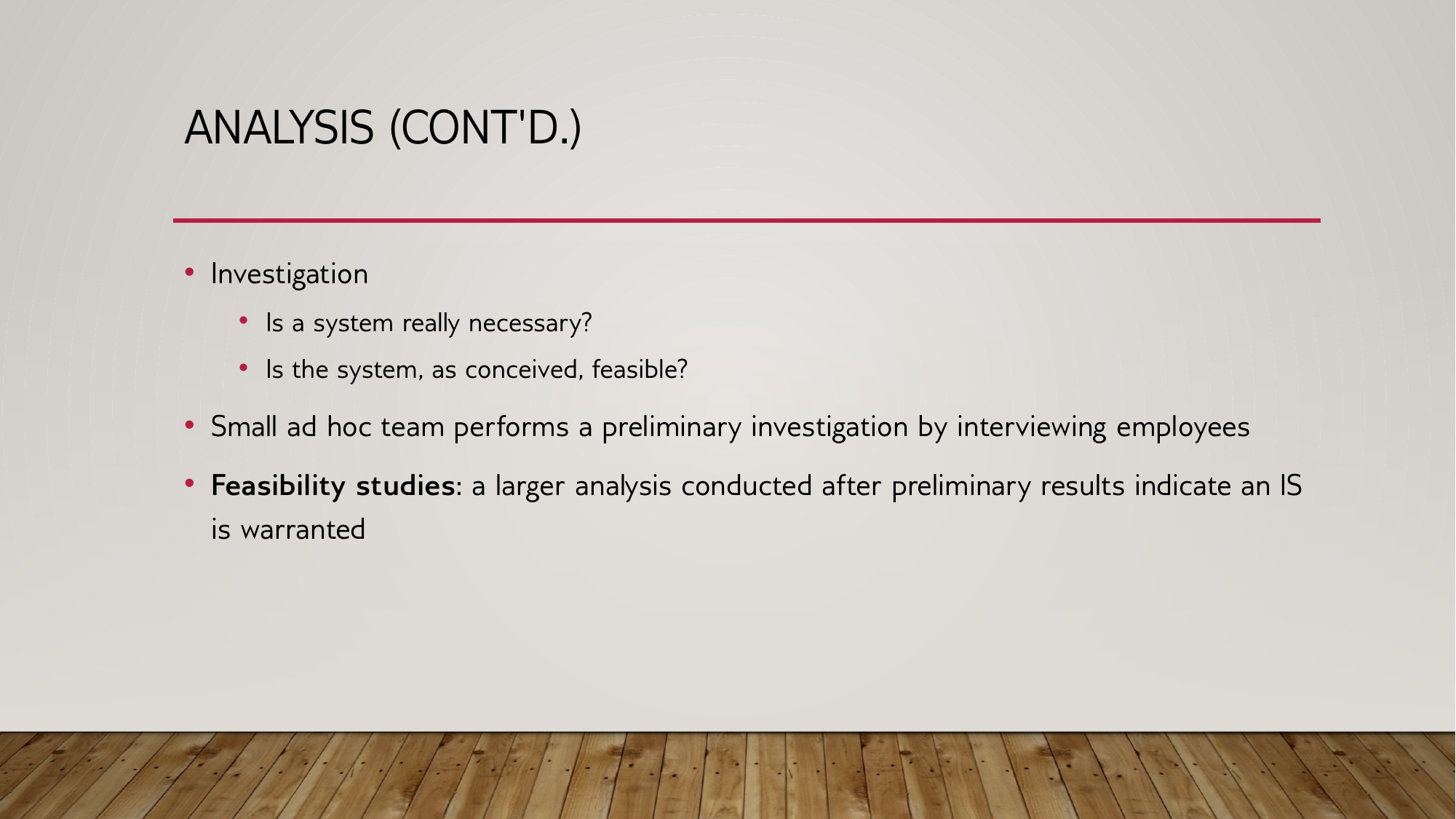

# Analysis (cont'd.)
Investigation
Is a system really necessary?
Is the system, as conceived, feasible?
Small ad hoc team performs a preliminary investigation by interviewing employees
Feasibility studies: a larger analysis conducted after preliminary results indicate an IS is warranted